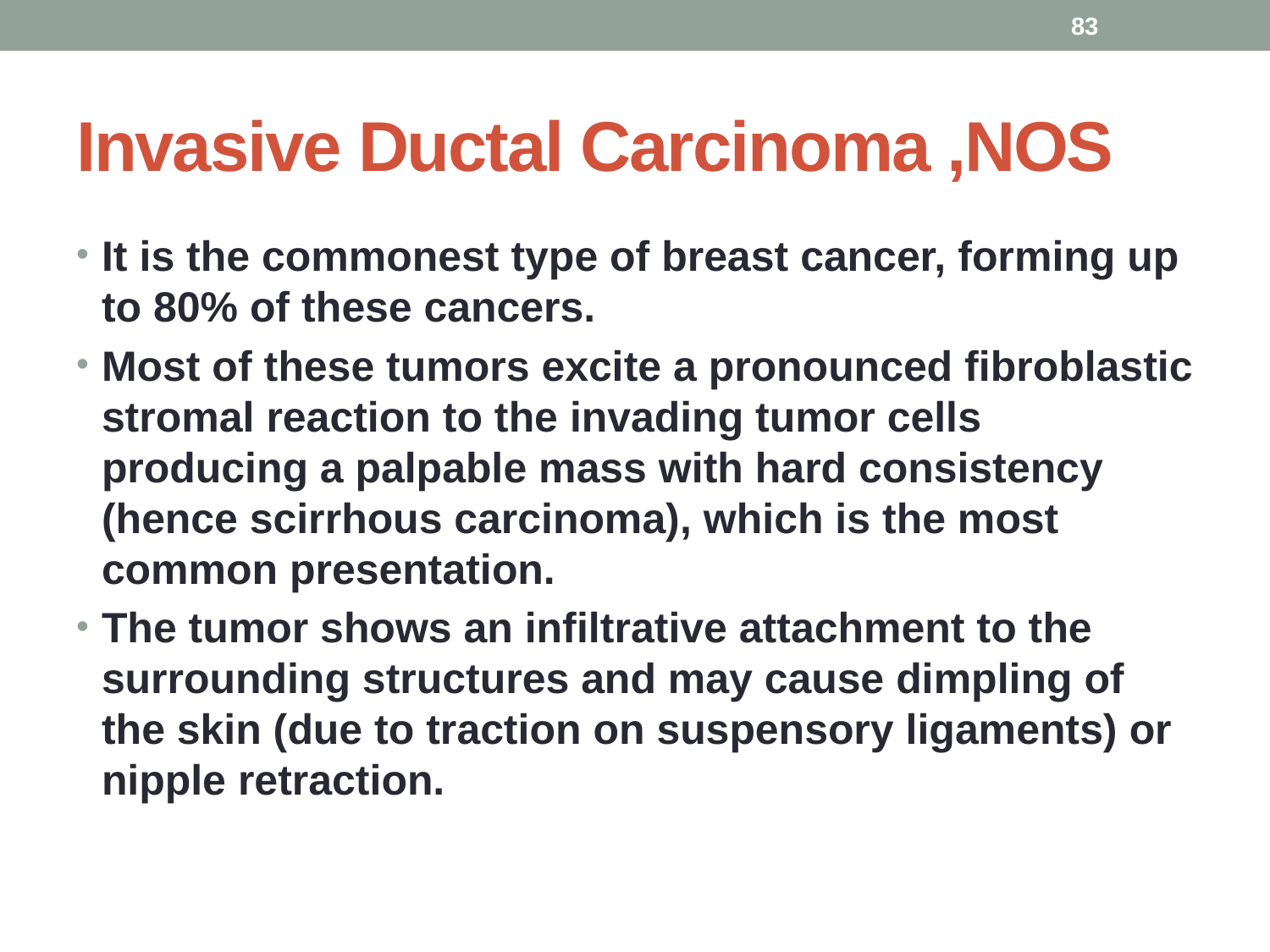

83
# Invasive Ductal Carcinoma ,NOS
It is the commonest type of breast cancer, forming up to 80% of these cancers.
Most of these tumors excite a pronounced fibroblastic stromal reaction to the invading tumor cells producing a palpable mass with hard consistency (hence scirrhous carcinoma), which is the most common presentation.
The tumor shows an infiltrative attachment to the surrounding structures and may cause dimpling of the skin (due to traction on suspensory ligaments) or nipple retraction.